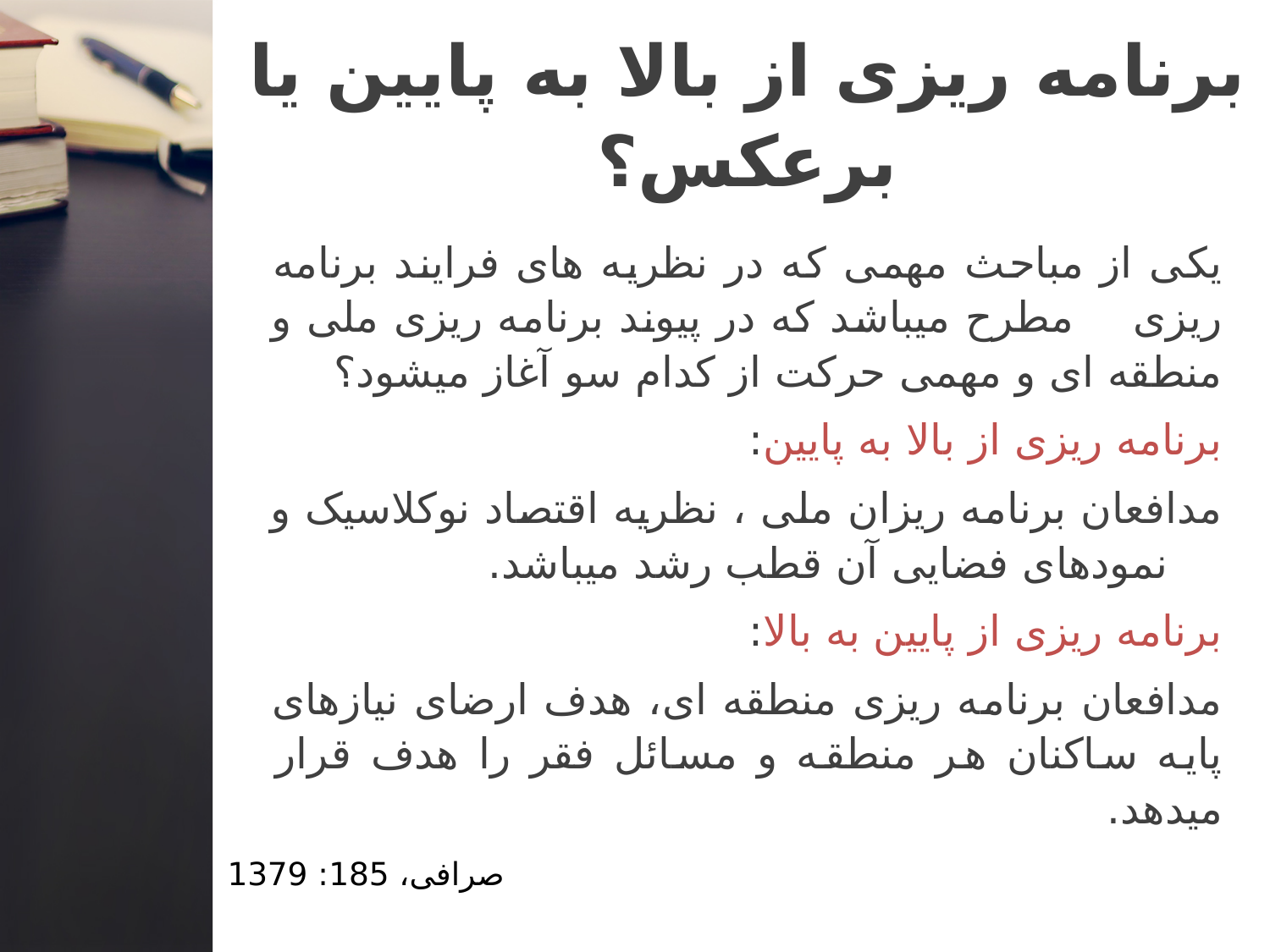

# برنامه ریزی از بالا به پایین یا برعکس؟
یکی از مباحث مهمی که در نظریه های فرایند برنامه ریزی    مطرح میباشد که در پیوند برنامه ریزی ملی و منطقه ای و مهمی حرکت از کدام سو آغاز میشود؟
برنامه ریزی از بالا به پایین:
مدافعان برنامه ریزان ملی ، نظریه اقتصاد نوکلاسیک و     نمودهای فضایی آن قطب رشد میباشد.
برنامه ریزی از پایین به بالا:
مدافعان برنامه ریزی منطقه ای، هدف ارضای نیازهای پایه ساکنان هر منطقه و مسائل فقر را هدف قرار میدهد.
صرافی، 185: 1379